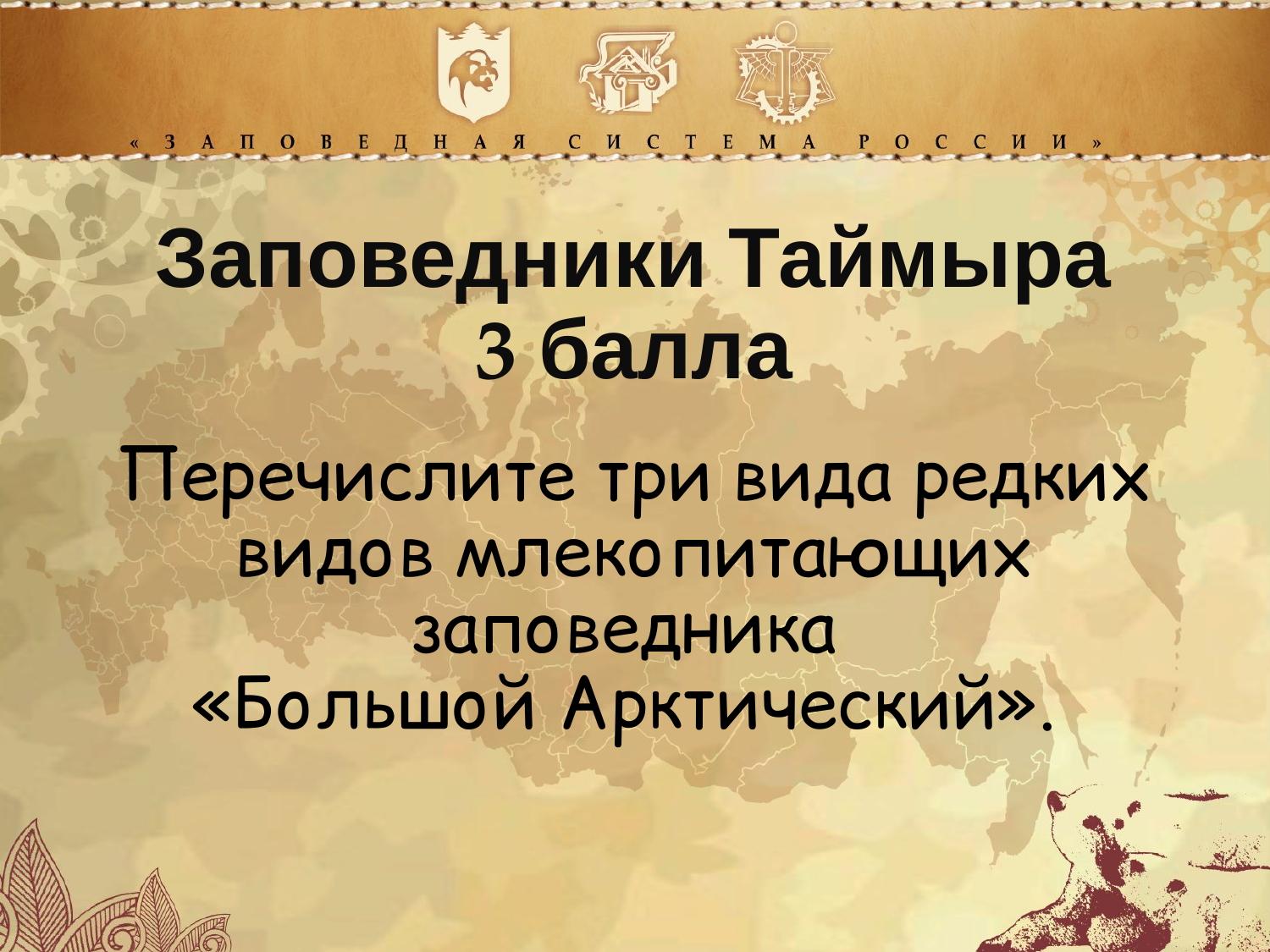

Заповедники Таймыра
3 балла
Перечислите три вида редких видов млекопитающих заповедника
«Большой Арктический».